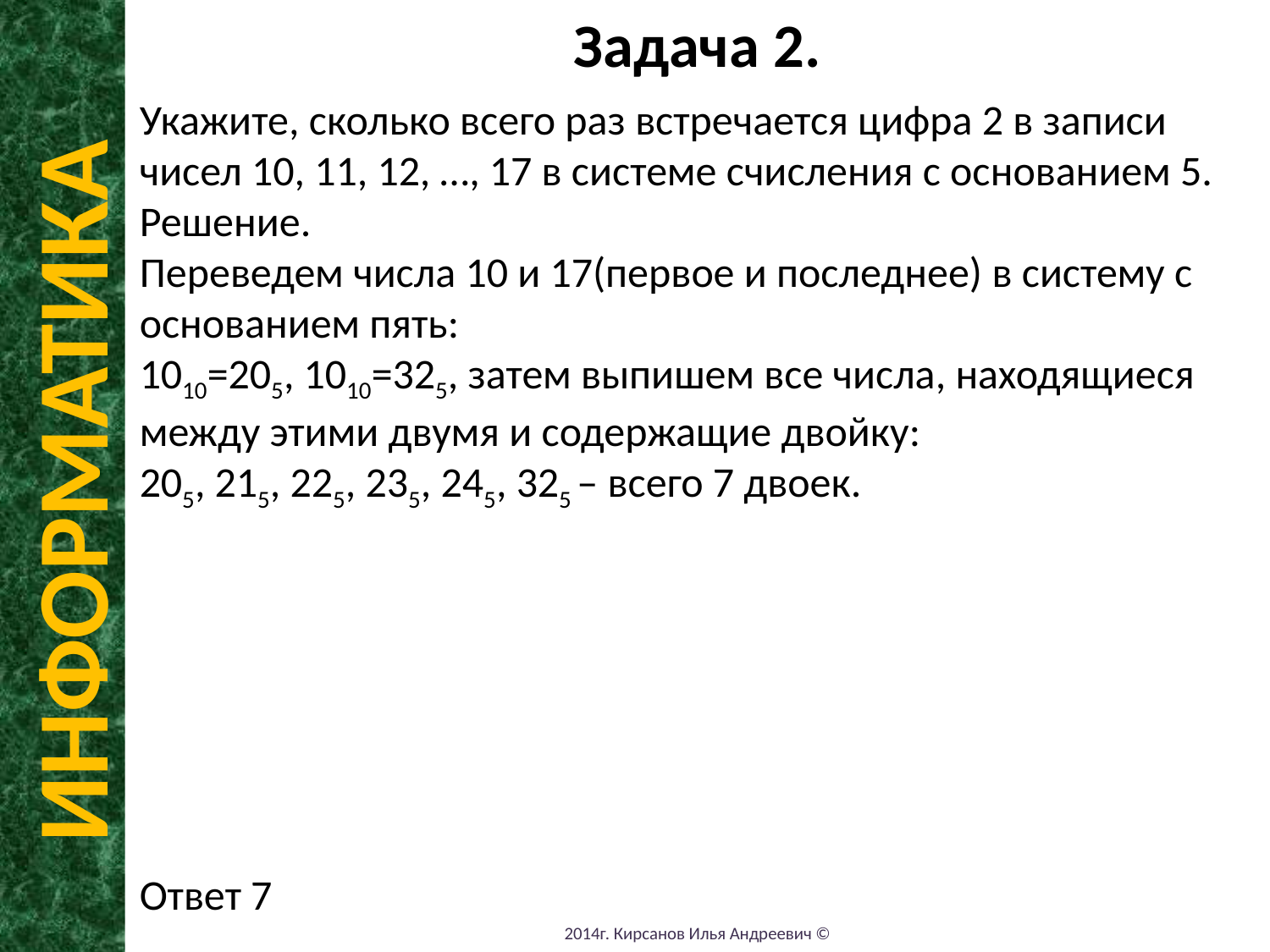

Задача 2.

Укажите, сколько всего раз встречается цифра 2 в записи чисел 10, 11, 12, …, 17 в системе счисления с основанием 5.
Решение.
Переведем числа 10 и 17(первое и последнее) в систему с основанием пять:
1010=205, 1010=325, затем выпишем все числа, находящиеся между этими двумя и содержащие двойку:
205, 215, 225, 235, 245, 325 – всего 7 двоек.

Ответ 7

ИНФОРМАТИКА
2014г. Кирсанов Илья Андреевич ©